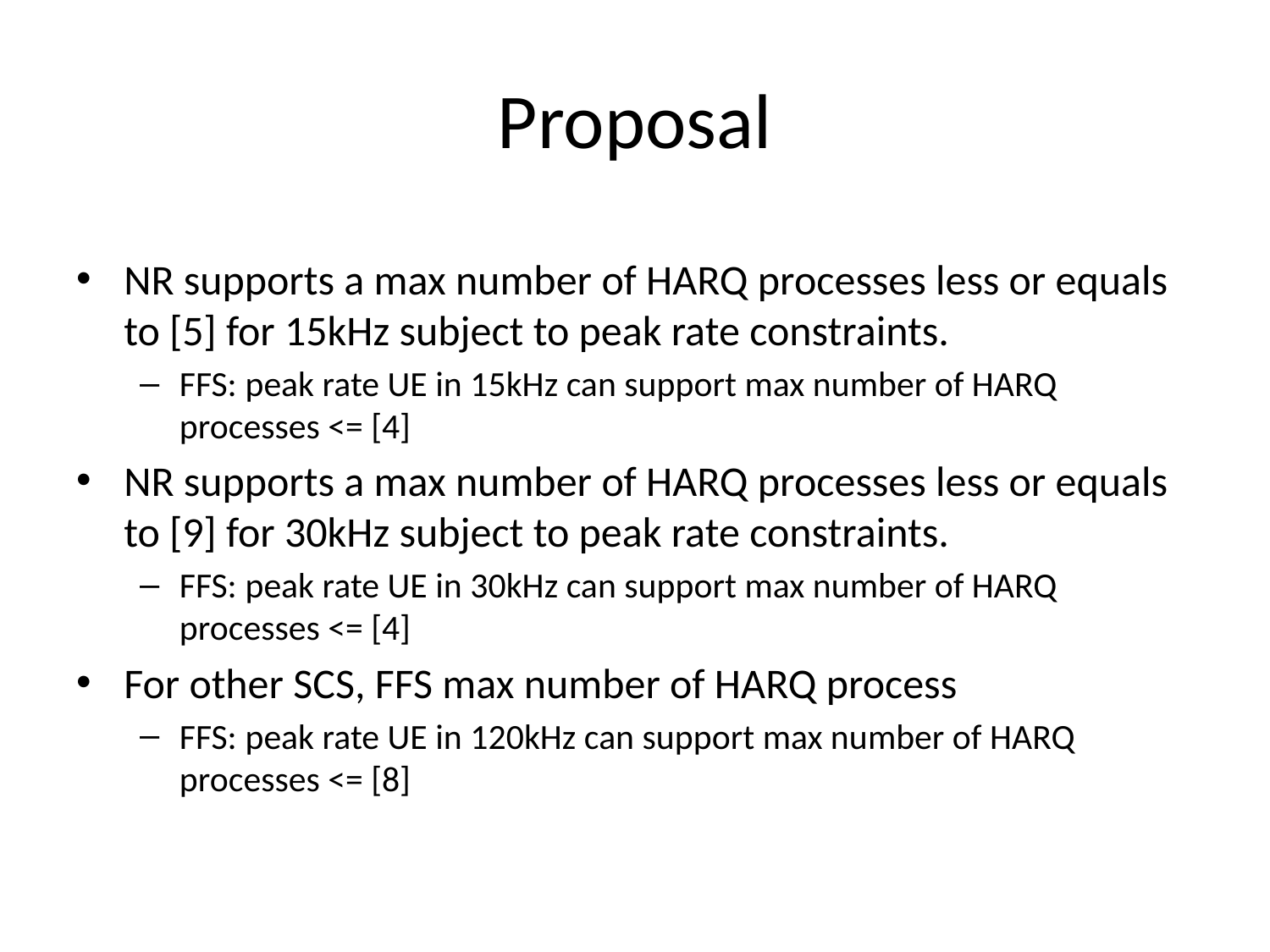

# Proposal
NR supports a max number of HARQ processes less or equals to [5] for 15kHz subject to peak rate constraints.
FFS: peak rate UE in 15kHz can support max number of HARQ processes <= [4]
NR supports a max number of HARQ processes less or equals to [9] for 30kHz subject to peak rate constraints.
FFS: peak rate UE in 30kHz can support max number of HARQ processes <= [4]
For other SCS, FFS max number of HARQ process
FFS: peak rate UE in 120kHz can support max number of HARQ processes <= [8]